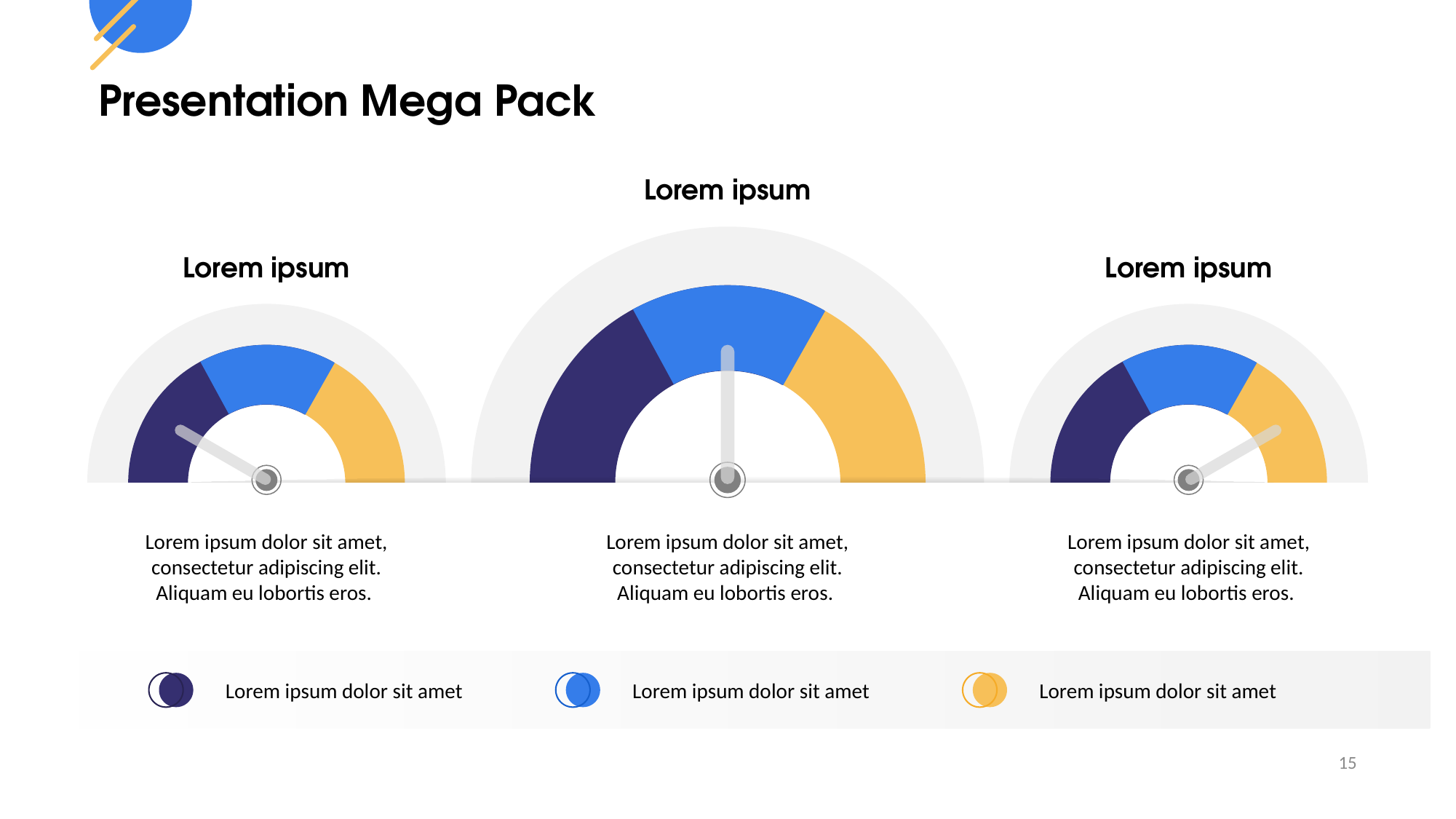

# Presentation Mega Pack
Lorem ipsum

Lorem ipsum
Lorem ipsum

Lorem ipsum dolor sit amet, consectetur adipiscing elit. Aliquam eu lobortis eros.
Lorem ipsum dolor sit amet, consectetur adipiscing elit. Aliquam eu lobortis eros.
Lorem ipsum dolor sit amet, consectetur adipiscing elit. Aliquam eu lobortis eros.

Lorem ipsum dolor sit amet
Lorem ipsum dolor sit amet
Lorem ipsum dolor sit amet
15